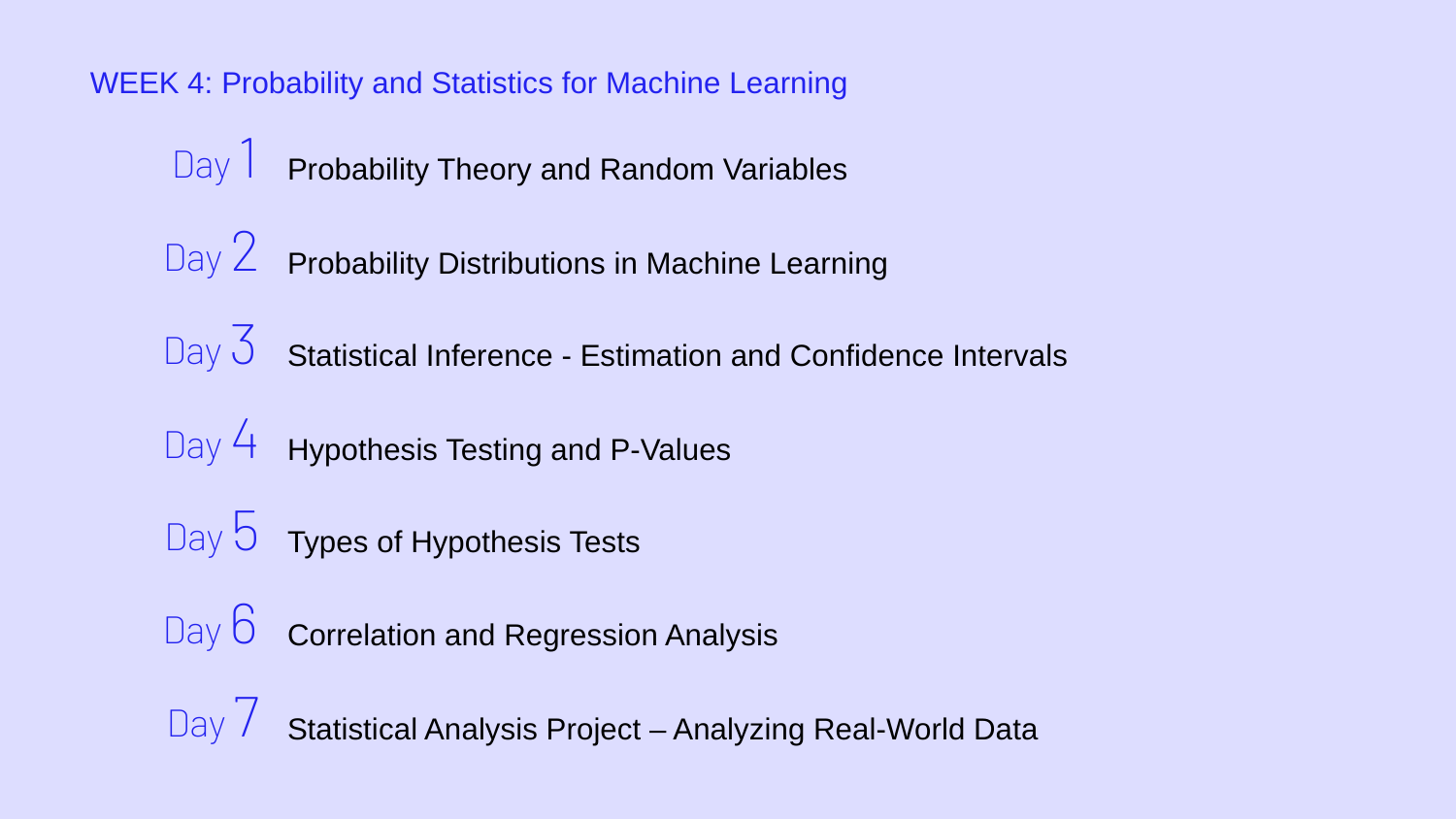

WEEK 4: Probability and Statistics for Machine Learning
Day 1
Probability Theory and Random Variables
Day 2
Probability Distributions in Machine Learning
Day 3
Statistical Inference - Estimation and Confidence Intervals
Day 4
Hypothesis Testing and P-Values
Day 5
Types of Hypothesis Tests
Day 6
Correlation and Regression Analysis
Day 7
Statistical Analysis Project – Analyzing Real-World Data